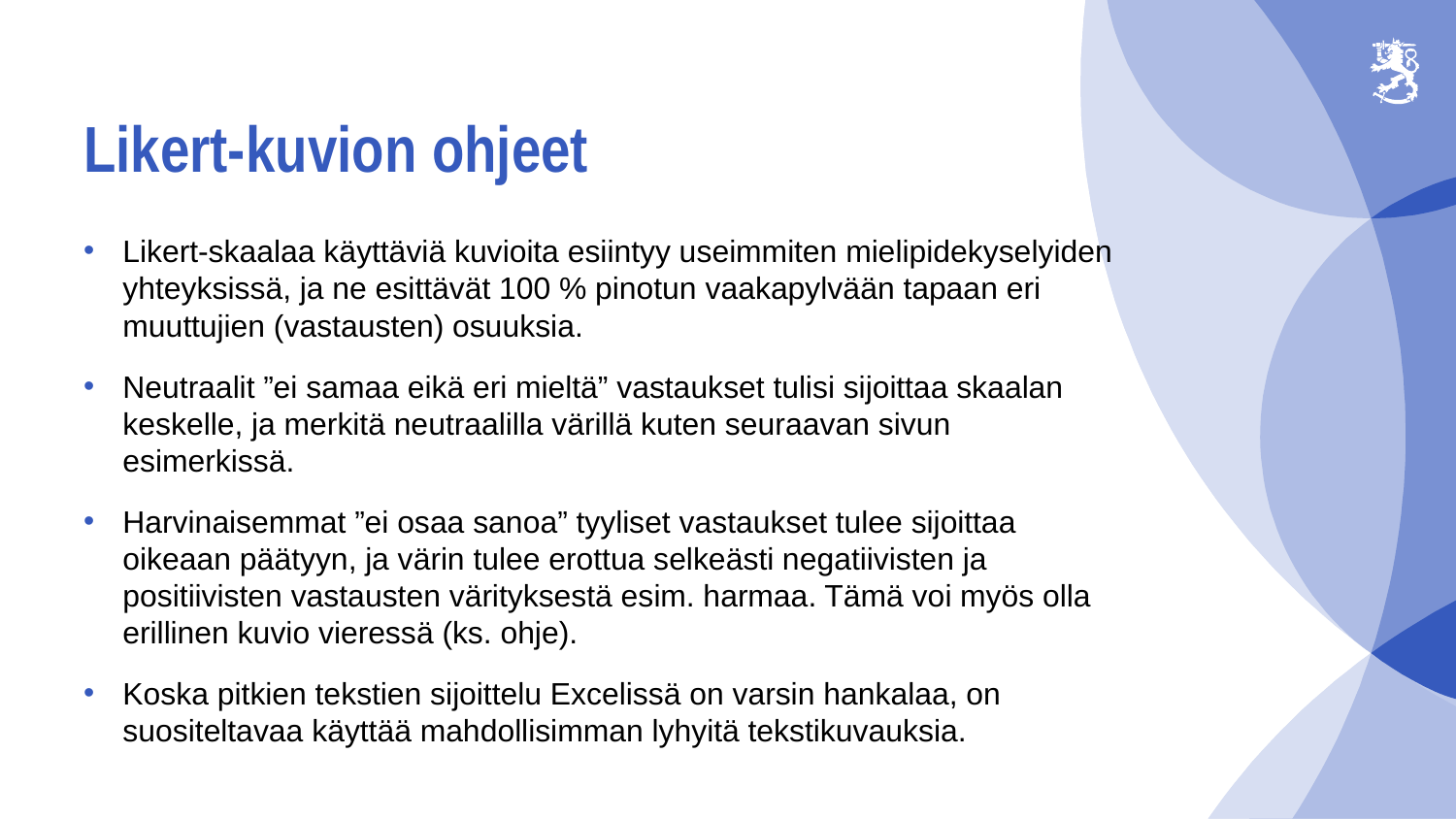

# Likert-kuvion ohjeet
Likert-skaalaa käyttäviä kuvioita esiintyy useimmiten mielipidekyselyiden yhteyksissä, ja ne esittävät 100 % pinotun vaakapylvään tapaan eri muuttujien (vastausten) osuuksia.
Neutraalit ”ei samaa eikä eri mieltä” vastaukset tulisi sijoittaa skaalan keskelle, ja merkitä neutraalilla värillä kuten seuraavan sivun esimerkissä.
Harvinaisemmat ”ei osaa sanoa” tyyliset vastaukset tulee sijoittaa oikeaan päätyyn, ja värin tulee erottua selkeästi negatiivisten ja positiivisten vastausten värityksestä esim. harmaa. Tämä voi myös olla erillinen kuvio vieressä (ks. ohje).
Koska pitkien tekstien sijoittelu Excelissä on varsin hankalaa, on suositeltavaa käyttää mahdollisimman lyhyitä tekstikuvauksia.